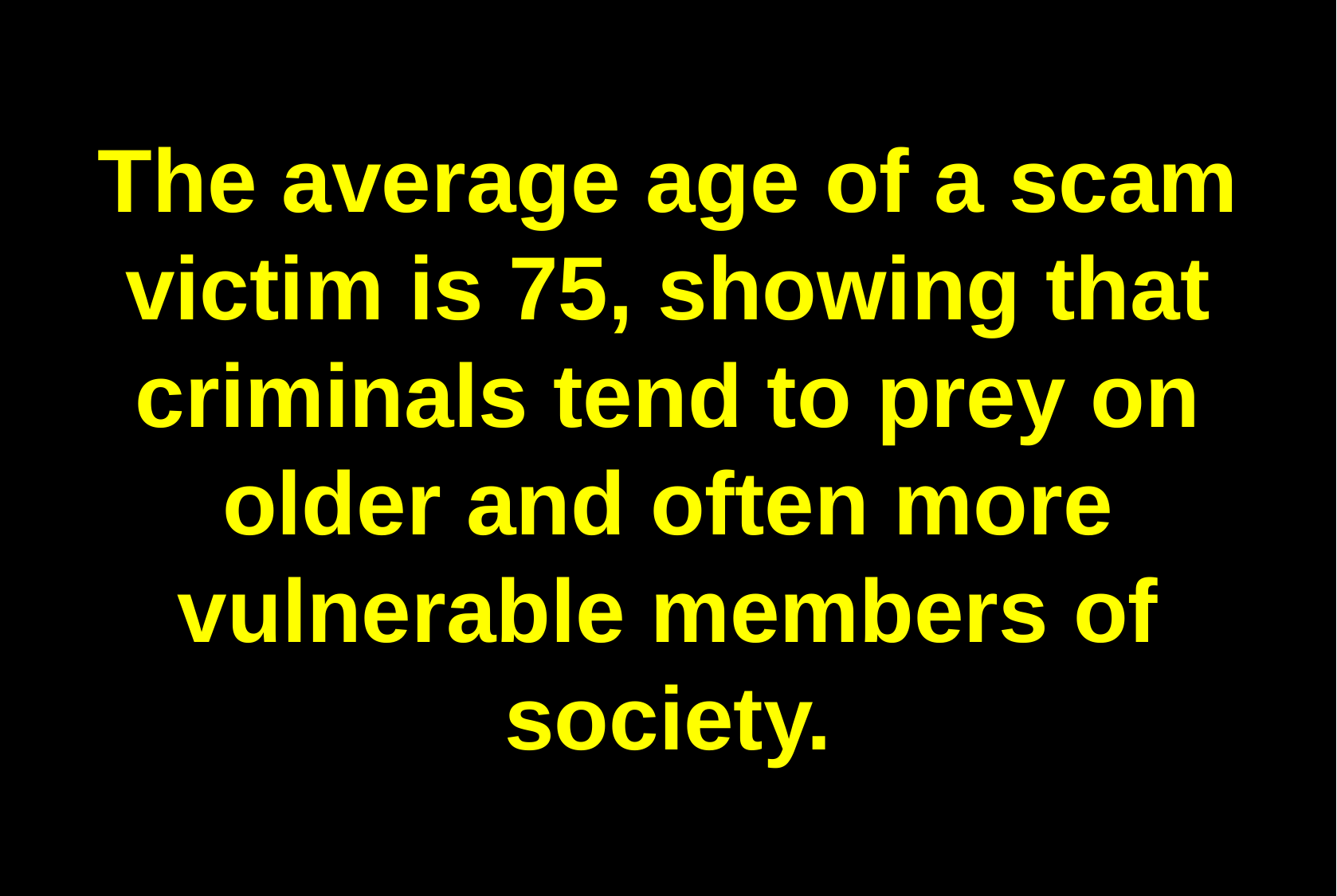

# The average age of a scam victim is 75, showing that criminals tend to prey on older and often more vulnerable members of society.